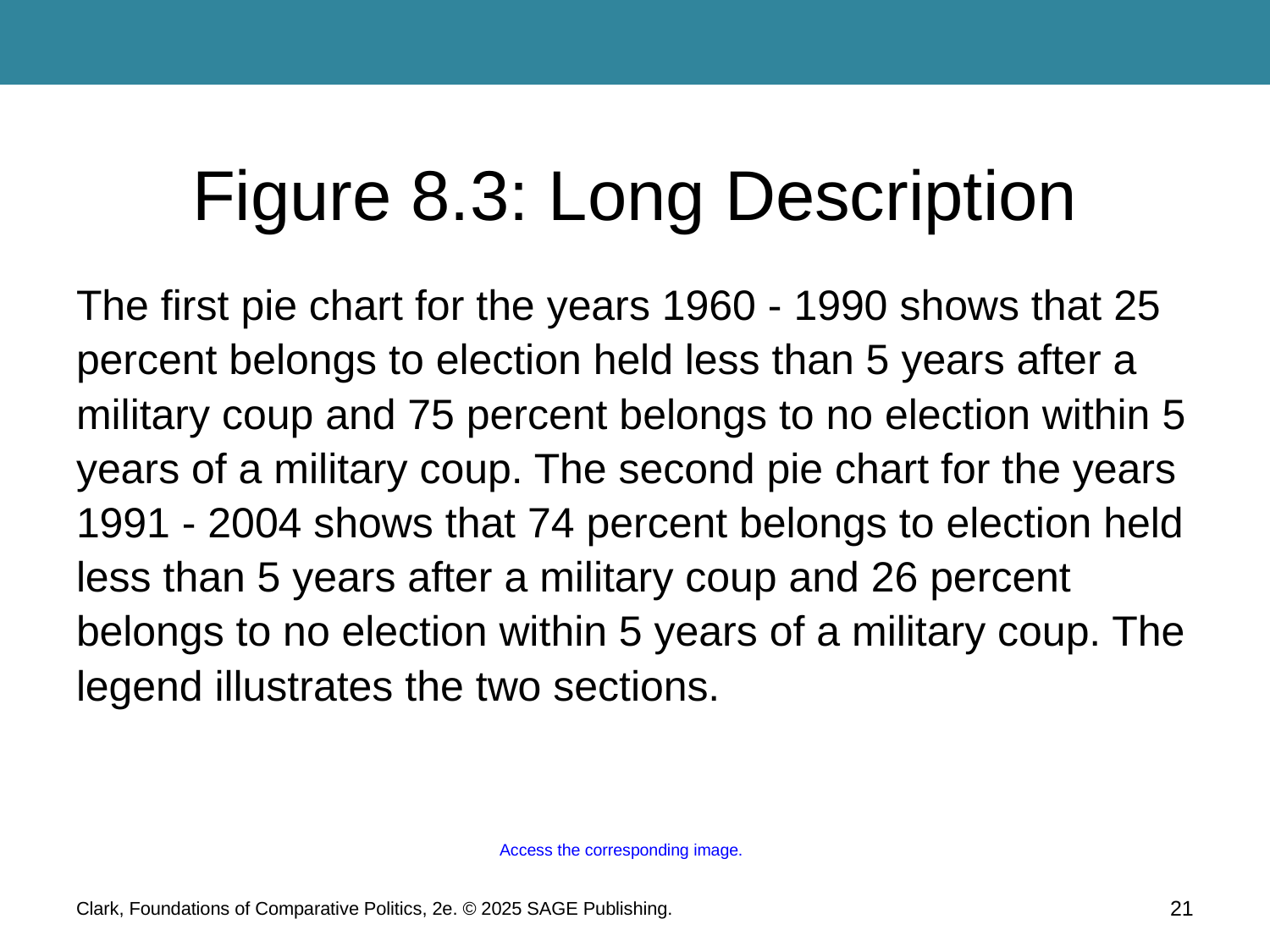

# Figure 8.3: Long Description
The first pie chart for the years 1960 - 1990 shows that 25 percent belongs to election held less than 5 years after a military coup and 75 percent belongs to no election within 5 years of a military coup. The second pie chart for the years 1991 - 2004 shows that 74 percent belongs to election held less than 5 years after a military coup and 26 percent belongs to no election within 5 years of a military coup. The legend illustrates the two sections.
Access the corresponding image.
21
Clark, Foundations of Comparative Politics, 2e. © 2025 SAGE Publishing.